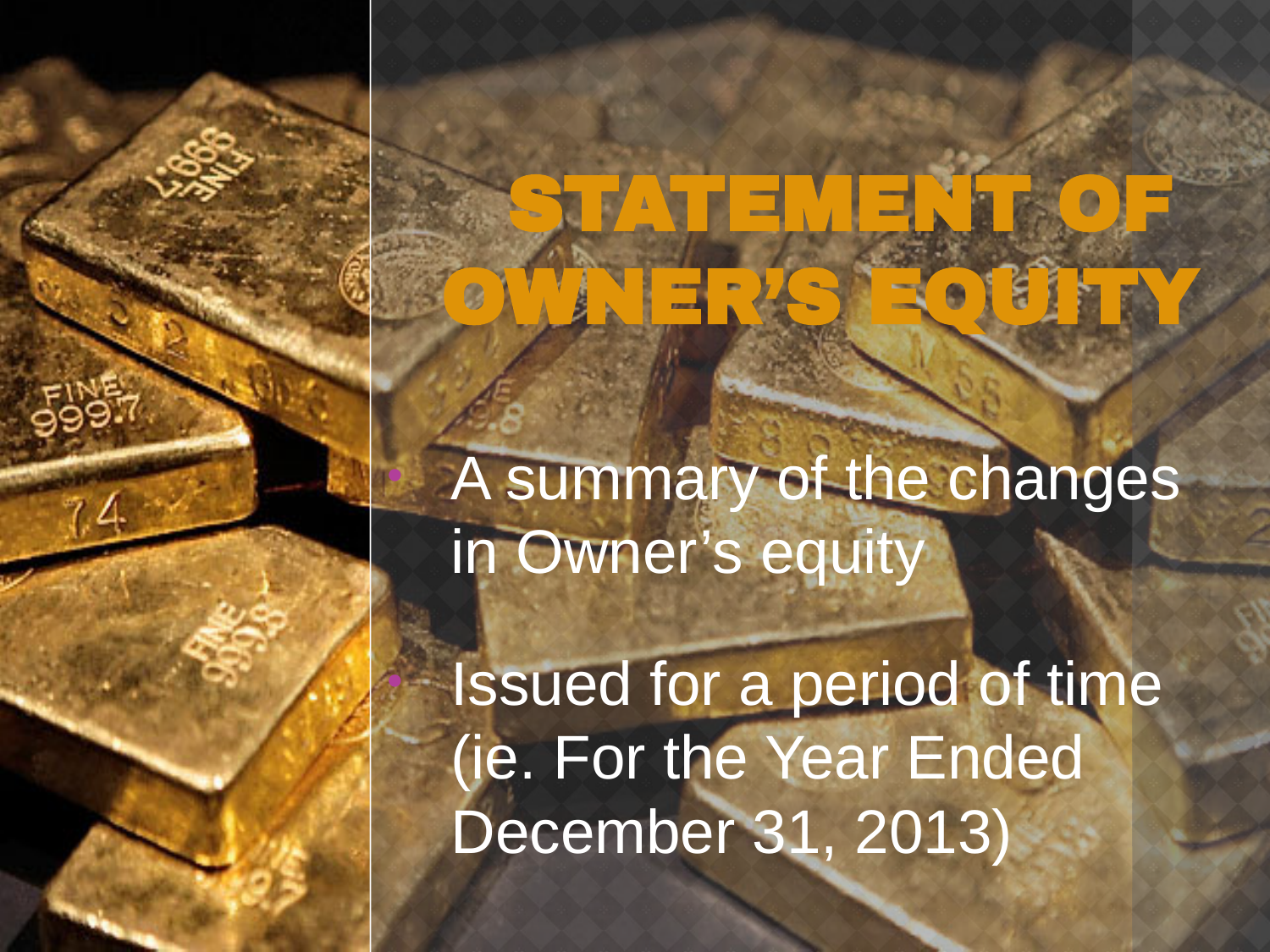

# Statement of Owner’s Equity

A summary of the changes in Owner’s equity

Issued for a period of time (ie. For the Year Ended December 31, 2013)